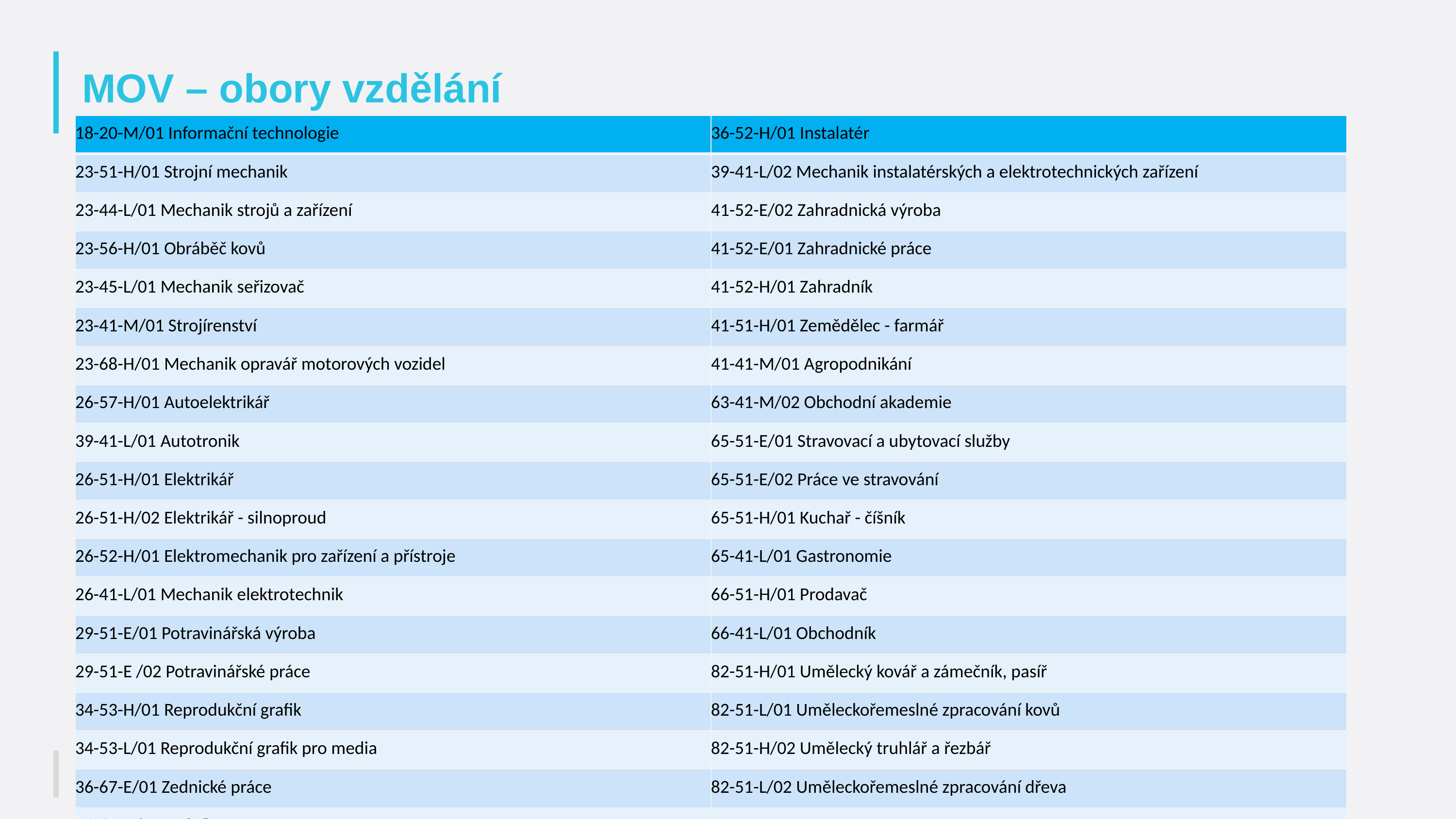

# MOV – obory vzdělání
| 18-20-M/01 Informační technologie | 36-52-H/01 Instalatér |
| --- | --- |
| 23-51-H/01 Strojní mechanik | 39-41-L/02 Mechanik instalatérských a elektrotechnických zařízení |
| 23-44-L/01 Mechanik strojů a zařízení | 41-52-E/02 Zahradnická výroba |
| 23-56-H/01 Obráběč kovů | 41-52-E/01 Zahradnické práce |
| 23-45-L/01 Mechanik seřizovač | 41-52-H/01 Zahradník |
| 23-41-M/01 Strojírenství | 41-51-H/01 Zemědělec - farmář |
| 23-68-H/01 Mechanik opravář motorových vozidel | 41-41-M/01 Agropodnikání |
| 26-57-H/01 Autoelektrikář | 63-41-M/02 Obchodní akademie |
| 39-41-L/01 Autotronik | 65-51-E/01 Stravovací a ubytovací služby |
| 26-51-H/01 Elektrikář | 65-51-E/02 Práce ve stravování |
| 26-51-H/02 Elektrikář - silnoproud | 65-51-H/01 Kuchař - číšník |
| 26-52-H/01 Elektromechanik pro zařízení a přístroje | 65-41-L/01 Gastronomie |
| 26-41-L/01 Mechanik elektrotechnik | 66-51-H/01 Prodavač |
| 29-51-E/01 Potravinářská výroba | 66-41-L/01 Obchodník |
| 29-51-E /02 Potravinářské práce | 82-51-H/01 Umělecký kovář a zámečník, pasíř |
| 34-53-H/01 Reprodukční grafik | 82-51-L/01 Uměleckořemeslné zpracování kovů |
| 34-53-L/01 Reprodukční grafik pro media | 82-51-H/02 Umělecký truhlář a řezbář |
| 36-67-E/01 Zednické práce | 82-51-L/02 Uměleckořemeslné zpracování dřeva |
| 36-67-H/01 Zedník |  |